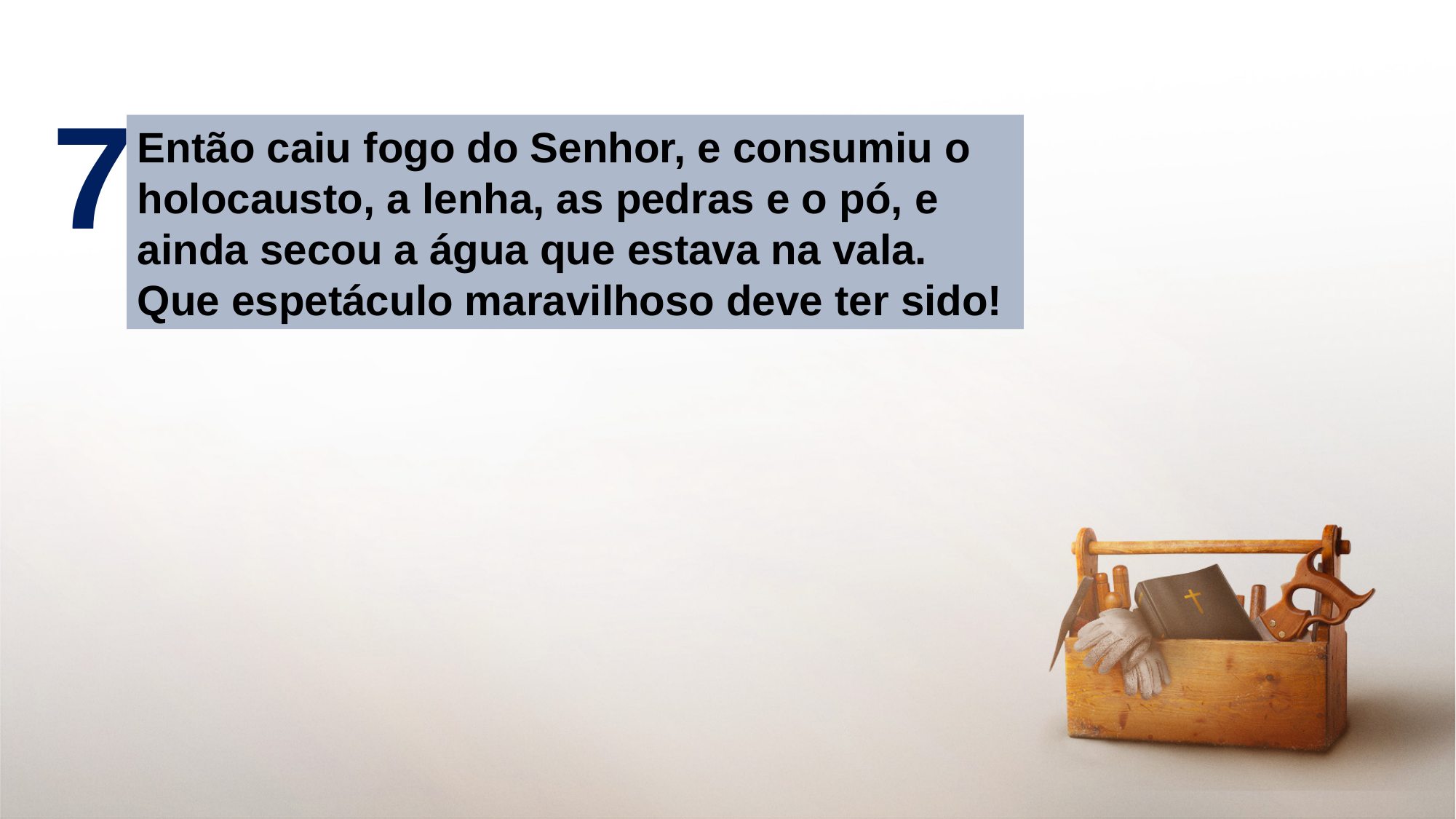

7
Então caiu fogo do Senhor, e consumiu o holocausto, a lenha, as pedras e o pó, e ainda secou a água que estava na vala. Que espetáculo maravilhoso deve ter sido!